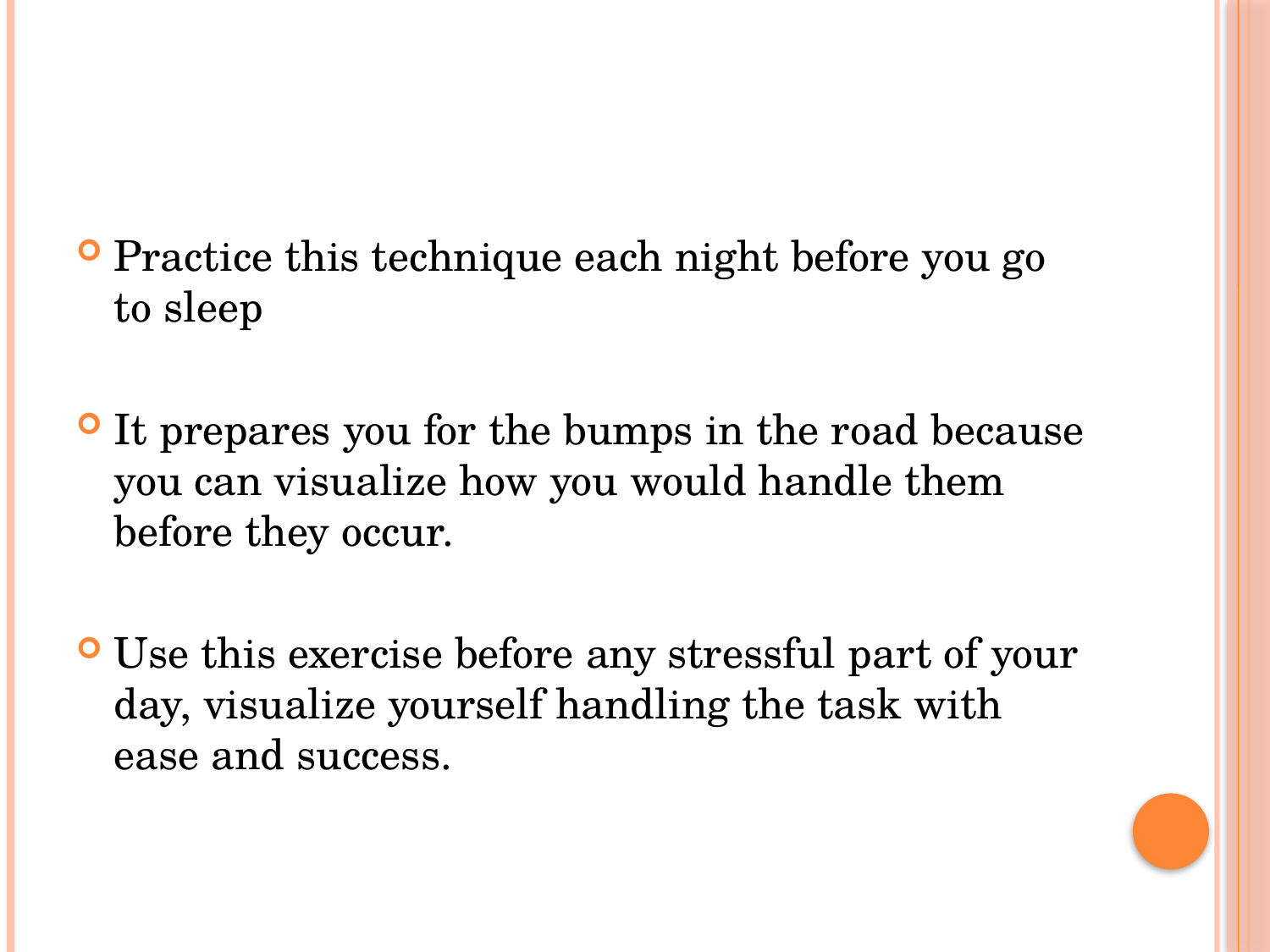

#
Practice this technique each night before you go to sleep

It prepares you for the bumps in the road because you can visualize how you would handle them before they occur.

Use this exercise before any stressful part of your day, visualize yourself handling the task with ease and success.